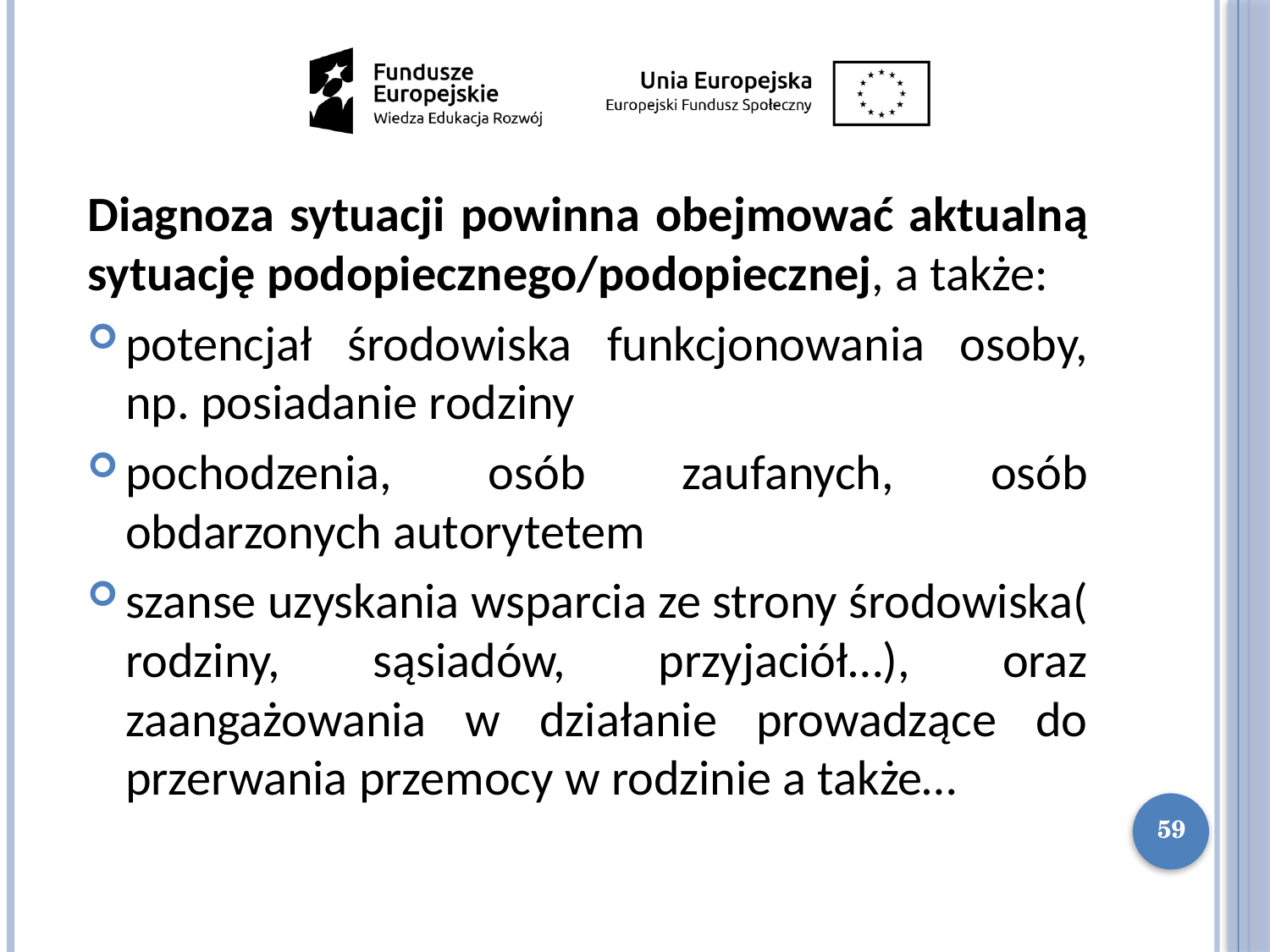

Diagnoza sytuacji powinna obejmować aktualną sytuację podopiecznego/podopiecznej, a także:
potencjał środowiska funkcjonowania osoby, np. posiadanie rodziny
pochodzenia, osób zaufanych, osób obdarzonych autorytetem
szanse uzyskania wsparcia ze strony środowiska( rodziny, sąsiadów, przyjaciół…), oraz zaangażowania w działanie prowadzące do przerwania przemocy w rodzinie a także…
59